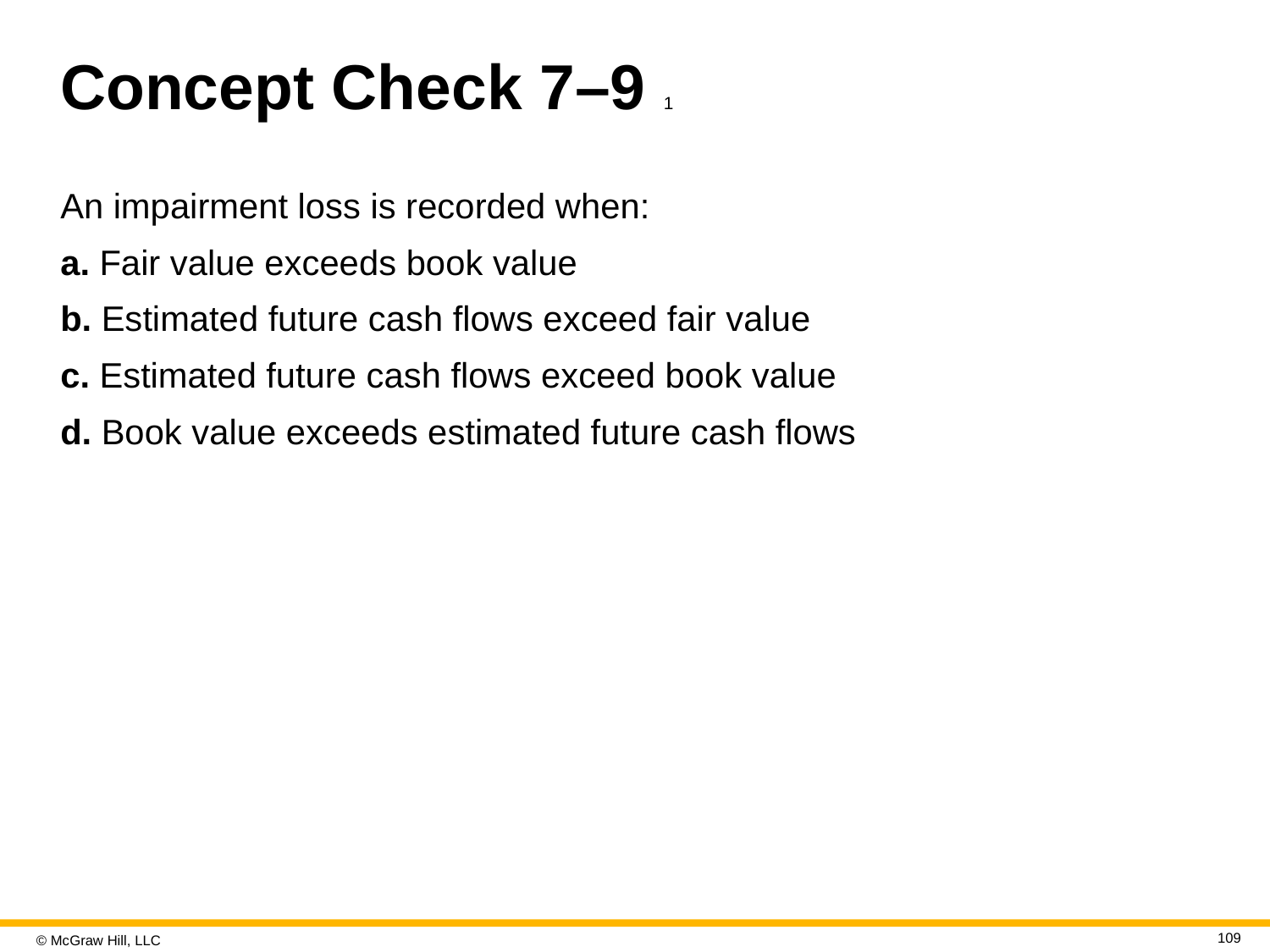

# Concept Check 7–9 1
An impairment loss is recorded when:
a. Fair value exceeds book value
b. Estimated future cash flows exceed fair value
c. Estimated future cash flows exceed book value
d. Book value exceeds estimated future cash flows
109